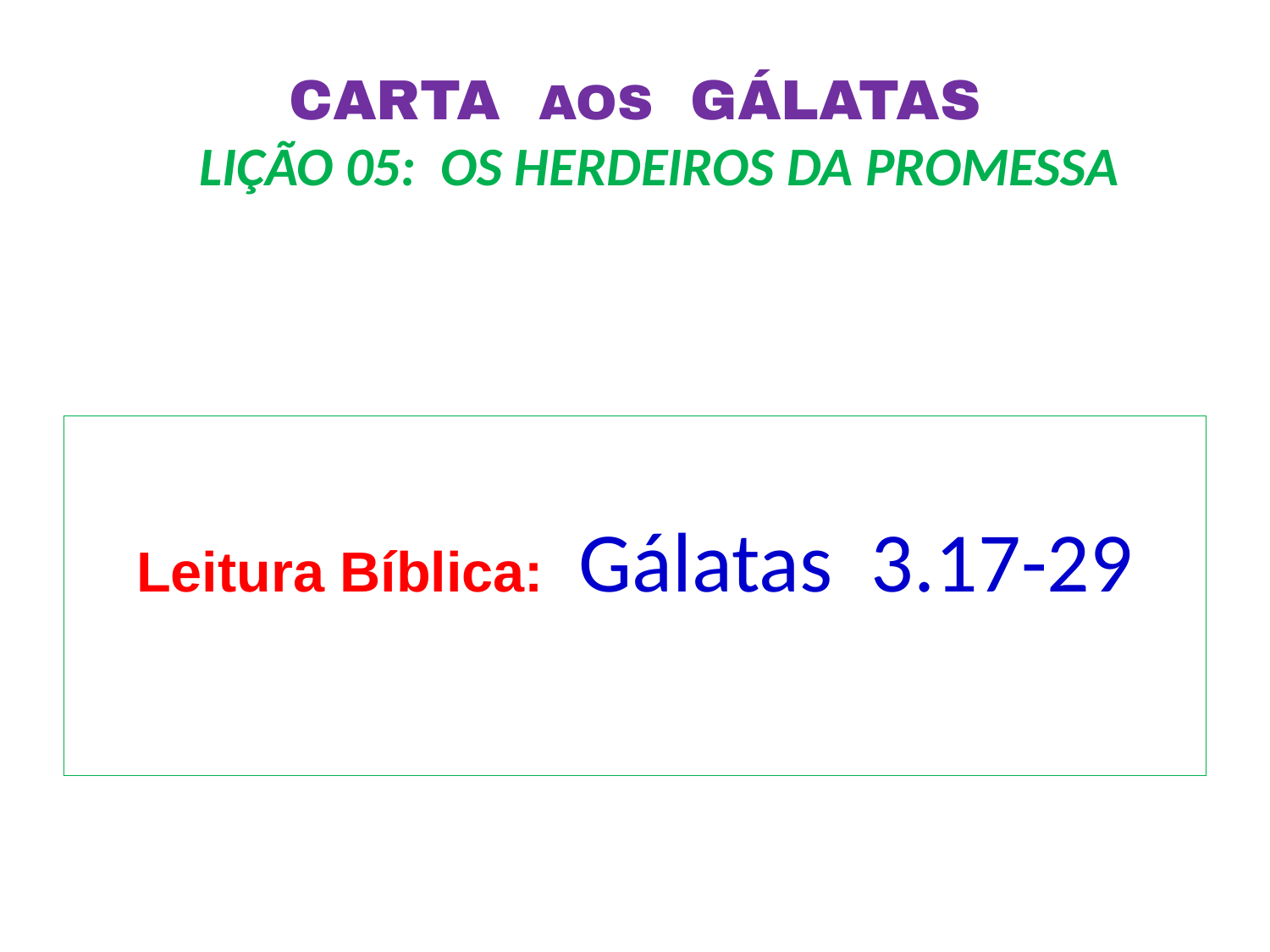

# CARTA  AOS  GÁLATAS LIÇÃO 05:  OS HERDEIROS DA PROMESSA

Leitura Bíblica:  Gálatas  3.17-29